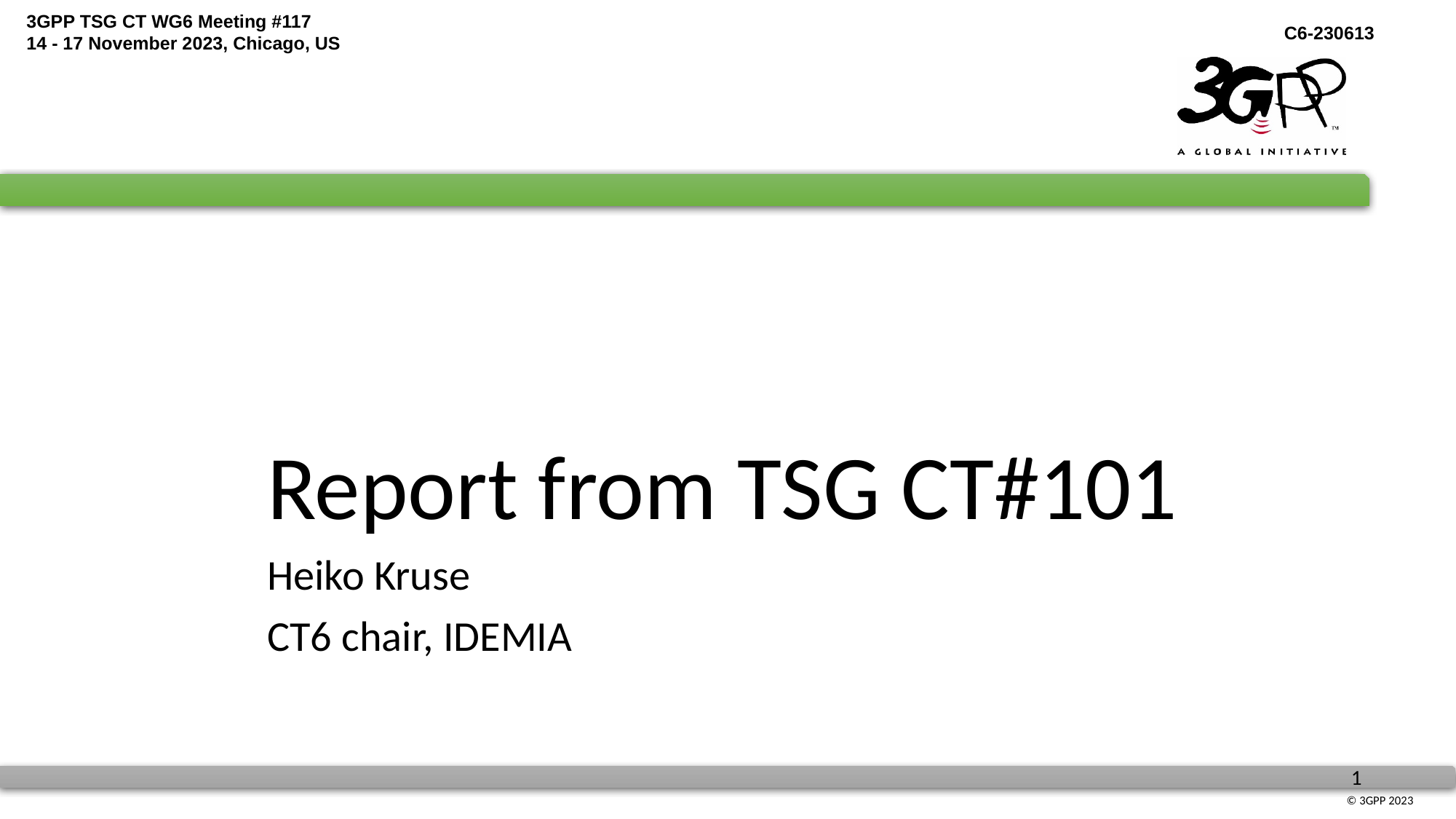

# Report from TSG CT#101
Heiko Kruse
CT6 chair, IDEMIA